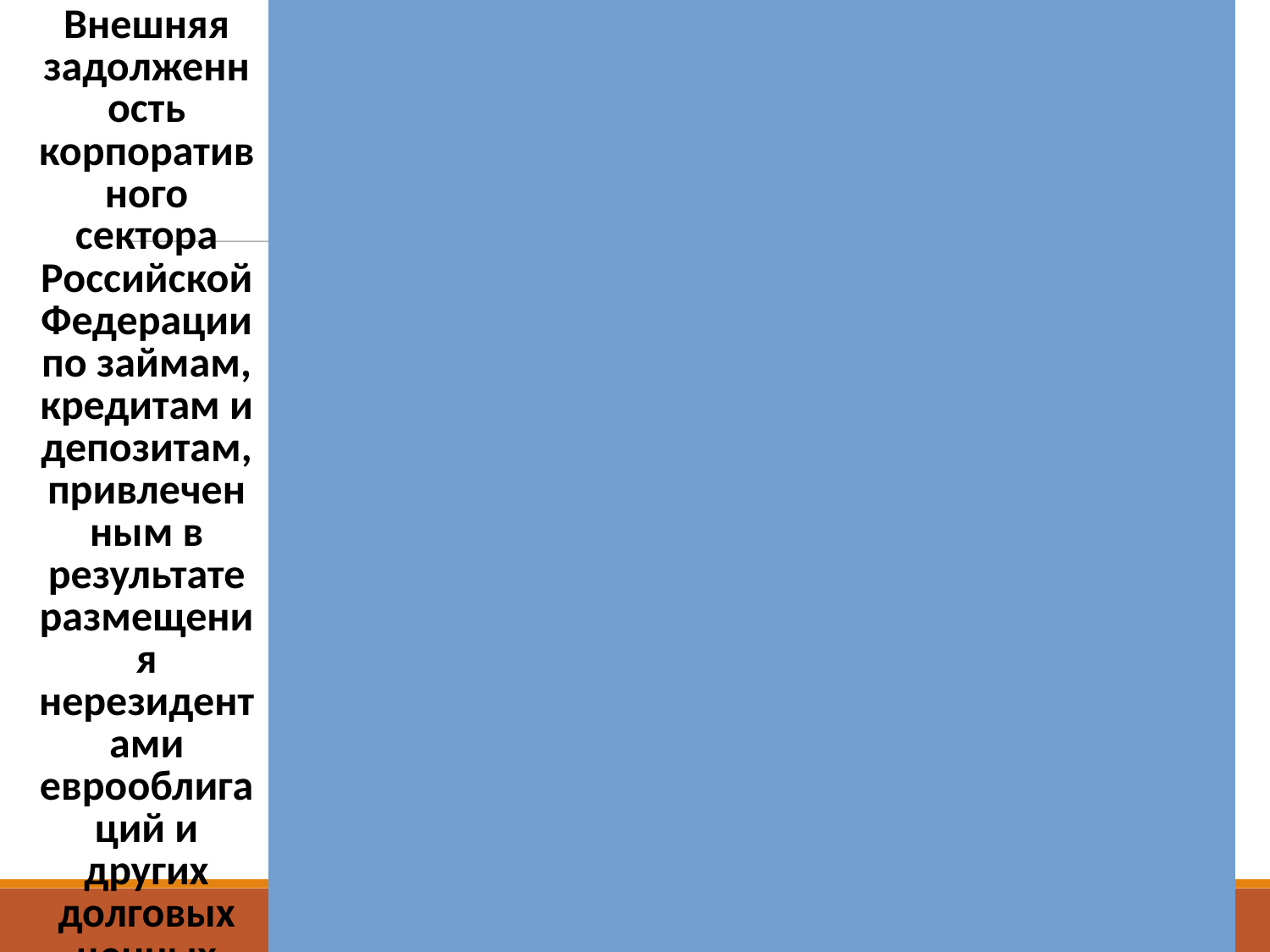

| Внешняя задолженность корпоративного сектора Российской Федерации по займам, кредитам и депозитам, привлеченным в результате размещения нерезидентами еврооблигаций и других долговых ценных бумаг в интересах российских резидентов (млрд долл.США) |
| --- |
|  | 01.01.2009 | 01.01.2010 | 01.01.2011 | 01.01.2012 | 01.01.2013 | 01.01.2014 | 01.04.2014 | 01.07.2014 | 01.10.2014 | 01.01.2015 | 01.01.2016 |
| Корпоративный сектор, всего | 74,1 | 72,4 | 84,7 | 90,9 | 126,2 | 149,1 | 150,0 | 149,3 | 145,9 | 139,6 | 119,6 |
| Доллар США | 56,6 | 54,6 | 66,2 | 72,5 | 102,6 | 112,3 | 112,6 | 109,4 | 107,7 | 105,9 | 93,2 |
| Евро | 14,4 | 14,8 | 12,0 | 9,9 | 9,6 | 19,3 | 20,0 | 22,4 | 22,1 | 20,3 | 17,3 |
| Российский рубль | 2,3 | 1,8 | 3,2 | 4,2 | 6,8 | 8,9 | 8,2 | 8,7 | 7,4 | 5,3 | 3,7 |
| Прочие валюты | 0,8 | 1,2 | 3,3 | 4,3 | 7,2 | 8,5 | 9,1 | 8,9 | 8,7 | 8,2 | 5,4 |
| Банки | 34,3 | 29,9 | 40,1 | 41,3 | 66,0 | 76,5 | 79,7 | 79,9 | 79,7 | 75,9 | 62,3 |
| Доллар США | 27,6 | 24,6 | 32,9 | 33,9 | 55,1 | 60,7 | 63,7 | 61,3 | 61,2 | 59,3 | 50,1 |
| Евро | 4,0 | 3,0 | 2,4 | 0,5 | 0,4 | 4,3 | 4,4 | 6,9 | 7,6 | 7,3 | 6,5 |
| Российский рубль | 1,9 | 1,5 | 2,0 | 3,5 | 4,3 | 5,4 | 4,9 | 5,2 | 4,4 | 3,2 | 2,4 |
| Прочие валюты | 0,8 | 0,7 | 2,8 | 3,3 | 6,2 | 6,1 | 6,7 | 6,5 | 6,4 | 6,0 | 3,2 |
| Небанковские корпорации | 39,8 | 42,5 | 44,6 | 49,7 | 60,2 | 72,6 | 70,3 | 69,5 | 66,2 | 63,8 | 57,3 |
| Доллар США | 29,0 | 30,0 | 33,3 | 38,6 | 47,5 | 51,7 | 48,9 | 48,1 | 46,5 | 46,5 | 43,0 |
| Евро | 10,4 | 11,8 | 9,6 | 9,4 | 9,2 | 15,0 | 15,7 | 15,5 | 14,5 | 13,0 | 10,8 |
| Российский рубль | 0,4 | 0,2 | 1,2 | 0,7 | 2,5 | 3,5 | 3,3 | 3,4 | 2,9 | 2,1 | 1,3 |
| Прочие валюты | 0,0 | 0,5 | 0,5 | 1,0 | 1,0 | 2,4 | 2,4 | 2,4 | 2,3 | 2,2 | 2,1 |